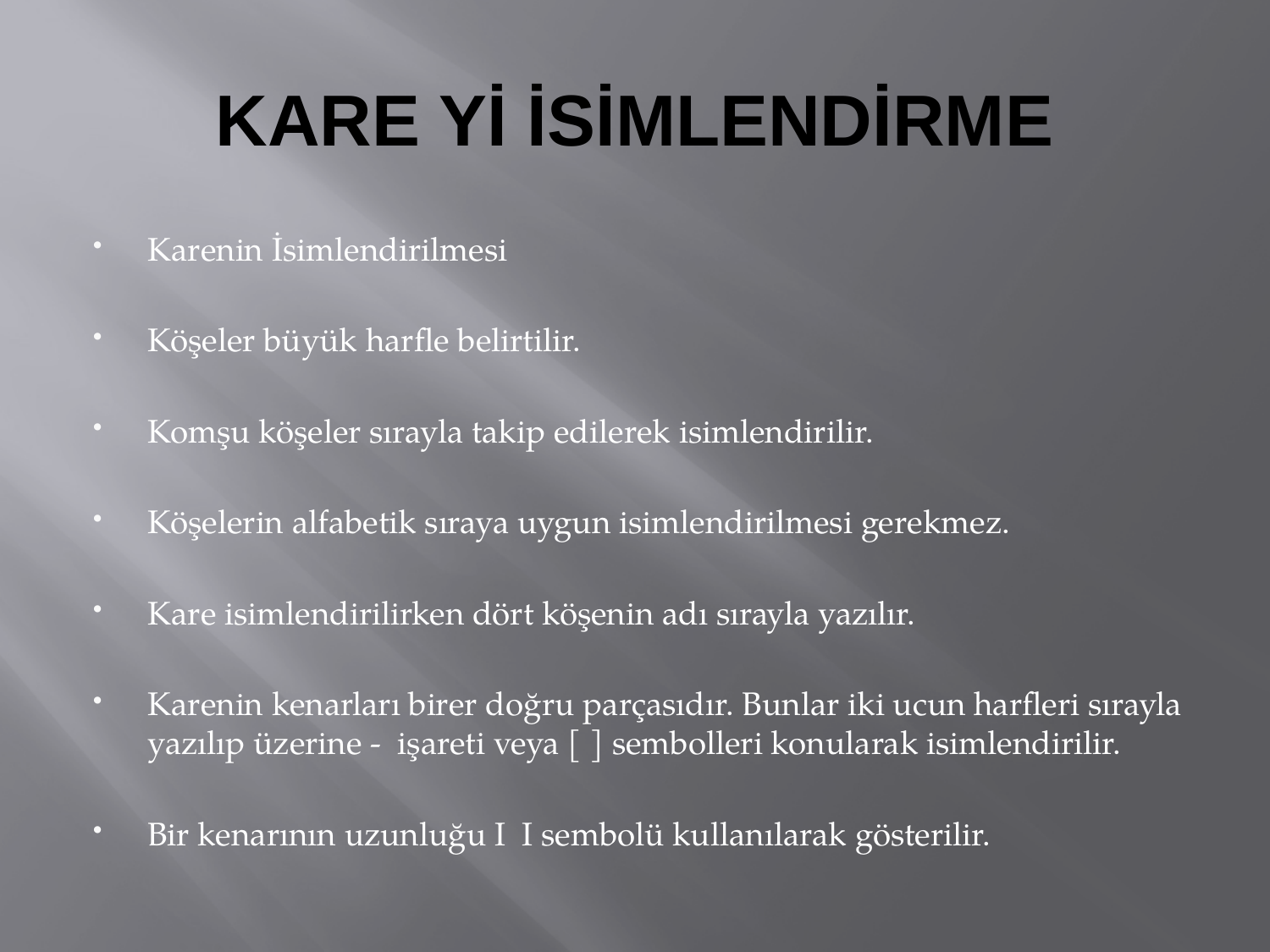

# KARE Yİ İSİMLENDİRME
Karenin İsimlendirilmesi

Köşeler büyük harfle belirtilir.

Komşu köşeler sırayla takip edilerek isimlendirilir.

Köşelerin alfabetik sıraya uygun isimlendirilmesi gerekmez.

Kare isimlendirilirken dört köşenin adı sırayla yazılır.

Karenin kenarları birer doğru parçasıdır. Bunlar iki ucun harfleri sırayla yazılıp üzerine -  işareti veya [ ] sembolleri konularak isimlendirilir.

Bir kenarının uzunluğu I  I sembolü kullanılarak gösterilir.